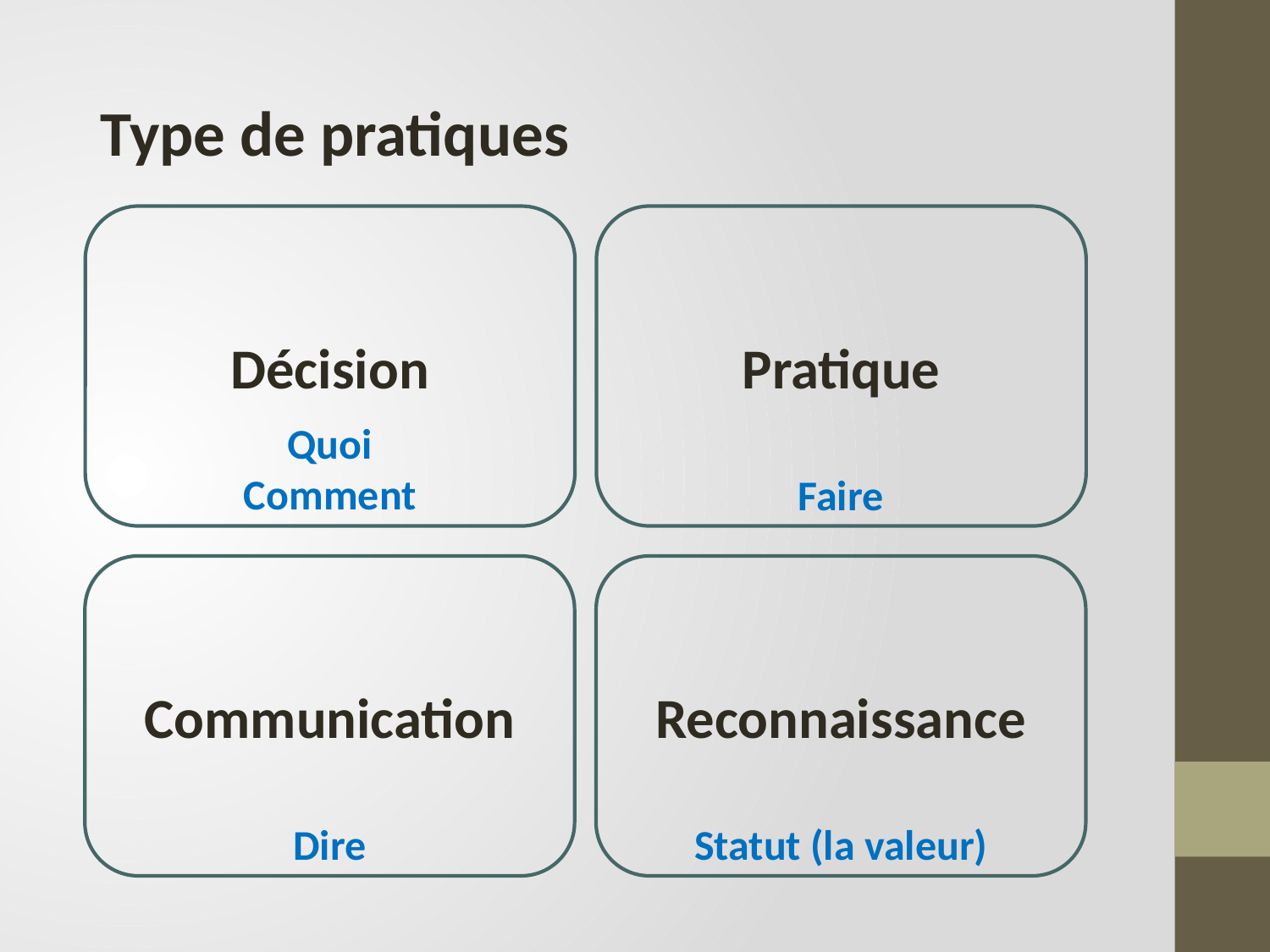

Type de pratiques
Décision
Pratique
Quoi
Comment
Faire
Communication
Reconnaissance
Statut (la valeur)
Dire